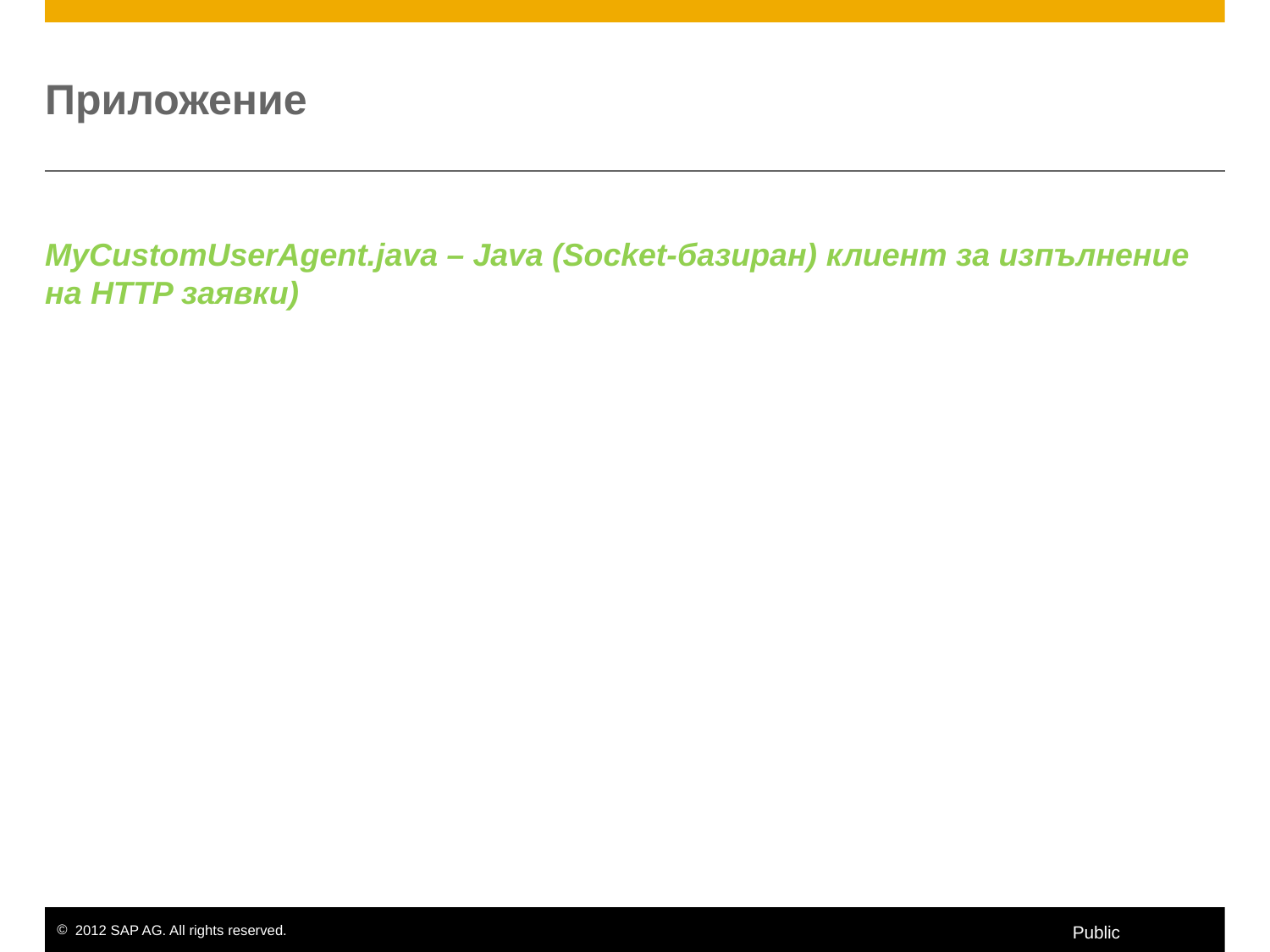

# Приложение
MyCustomUserAgent.java – Java (Socket-базиран) клиент за изпълнение на HTTP заявки)